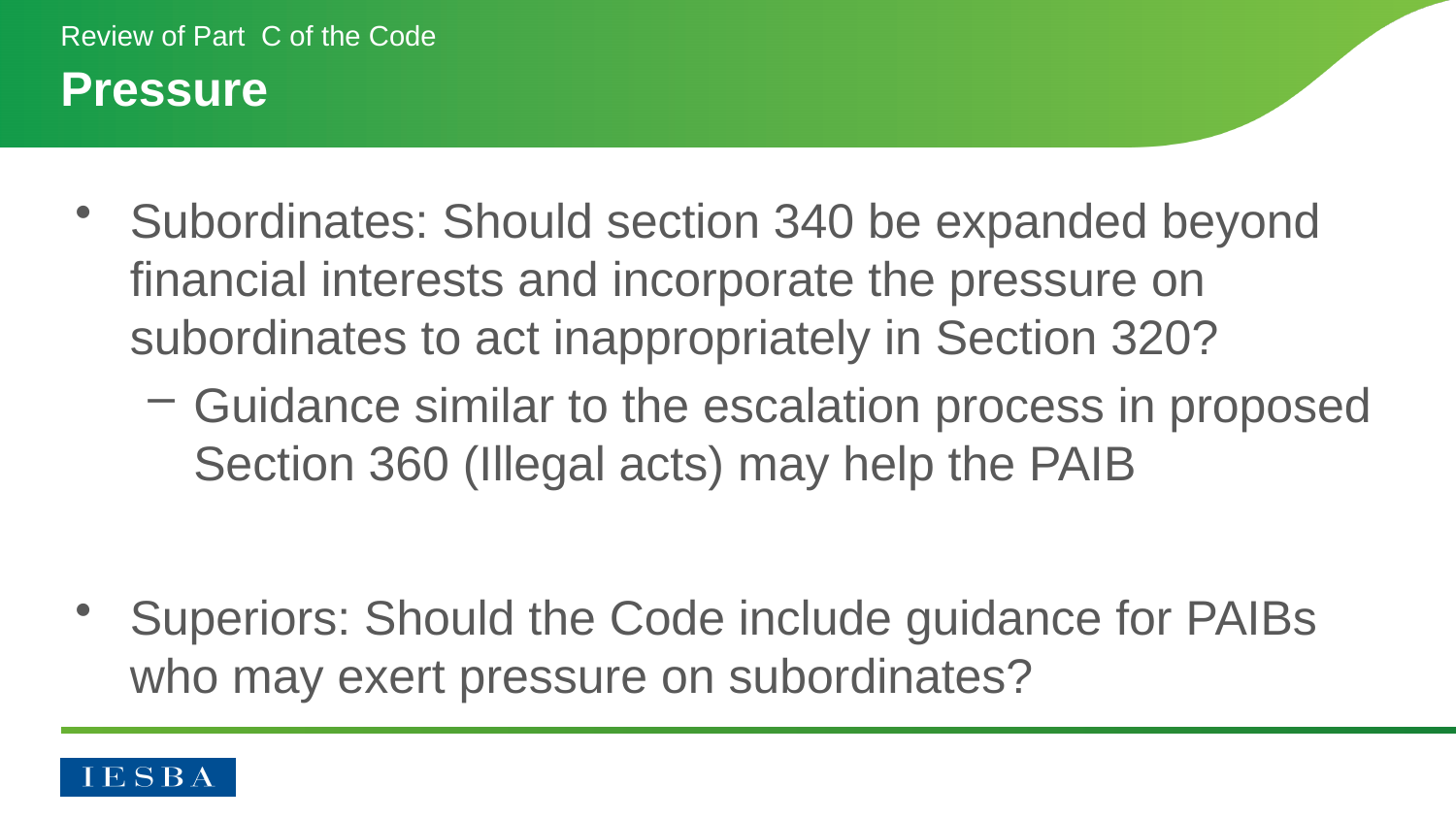

Review of Part  C of the Code

# Pressure
Subordinates: Should section 340 be expanded beyond financial interests and incorporate the pressure on subordinates to act inappropriately in Section 320?
Guidance similar to the escalation process in proposed Section 360 (Illegal acts) may help the PAIB

Superiors: Should the Code include guidance for PAIBs who may exert pressure on subordinates?